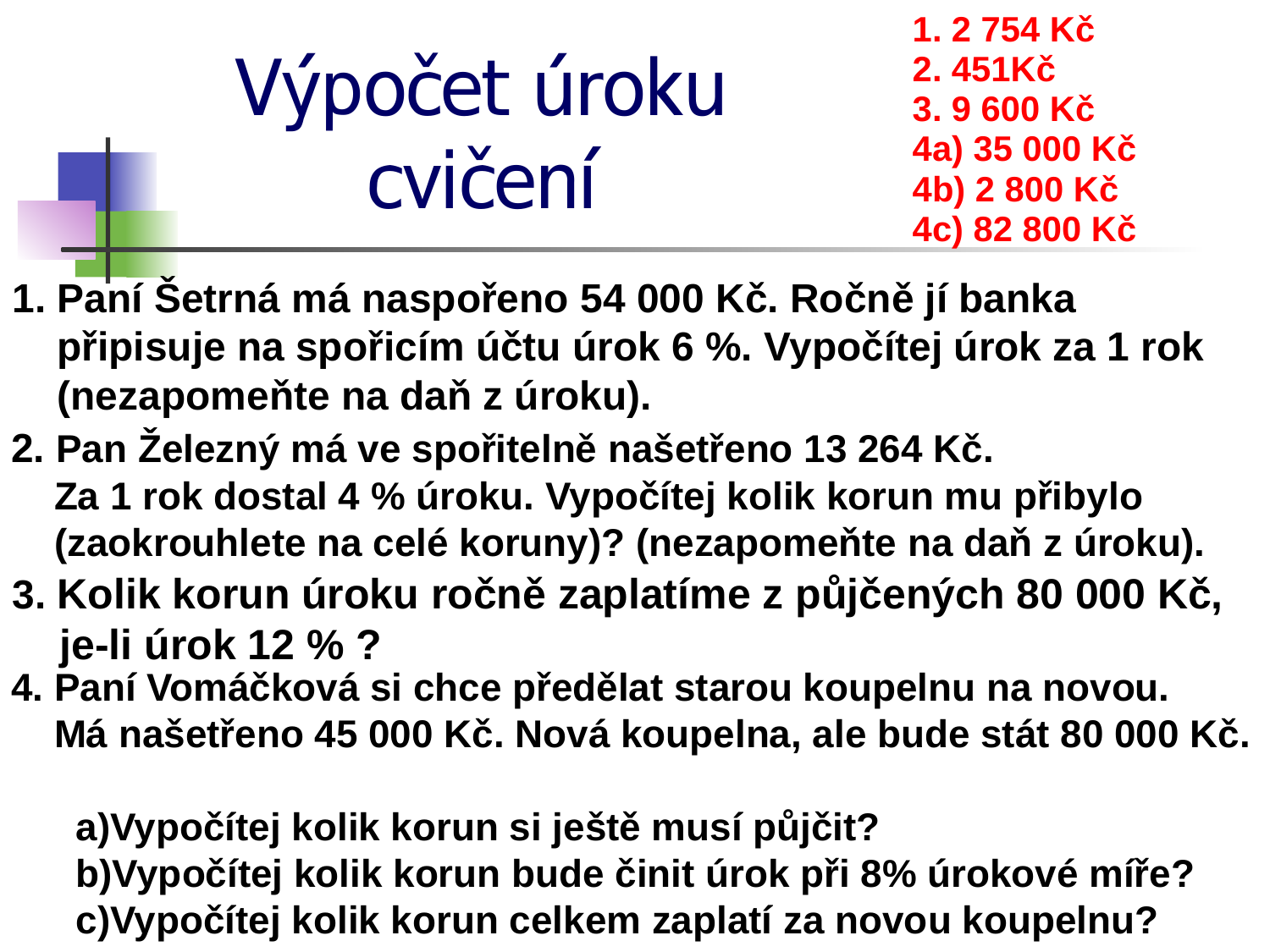

1. 2 754 Kč
# Výpočet úroku cvičení
2. 451Kč
3. 9 600 Kč
4a) 35 000 Kč
4b) 2 800 Kč
4c) 82 800 Kč
1. Paní Šetrná má naspořeno 54 000 Kč. Ročně jí banka
    připisuje na spořicím účtu úrok 6 %. Vypočítej úrok za 1 rok
    (nezapomeňte na daň z úroku).
2. Pan Železný má ve spořitelně našetřeno 13 264 Kč.
    Za 1 rok dostal 4 % úroku. Vypočítej kolik korun mu přibylo
    (zaokrouhlete na celé koruny)? (nezapomeňte na daň z úroku).
3. Kolik korun úroku ročně zaplatíme z půjčených 80 000 Kč,
    je-li úrok 12 % ?
4. Paní Vomáčková si chce předělat starou koupelnu na novou.
    Má našetřeno 45 000 Kč. Nová koupelna, ale bude stát 80 000 Kč.
      a)Vypočítej kolik korun si ještě musí půjčit?
      b)Vypočítej kolik korun bude činit úrok při 8% úrokové míře?
      c)Vypočítej kolik korun celkem zaplatí za novou koupelnu?